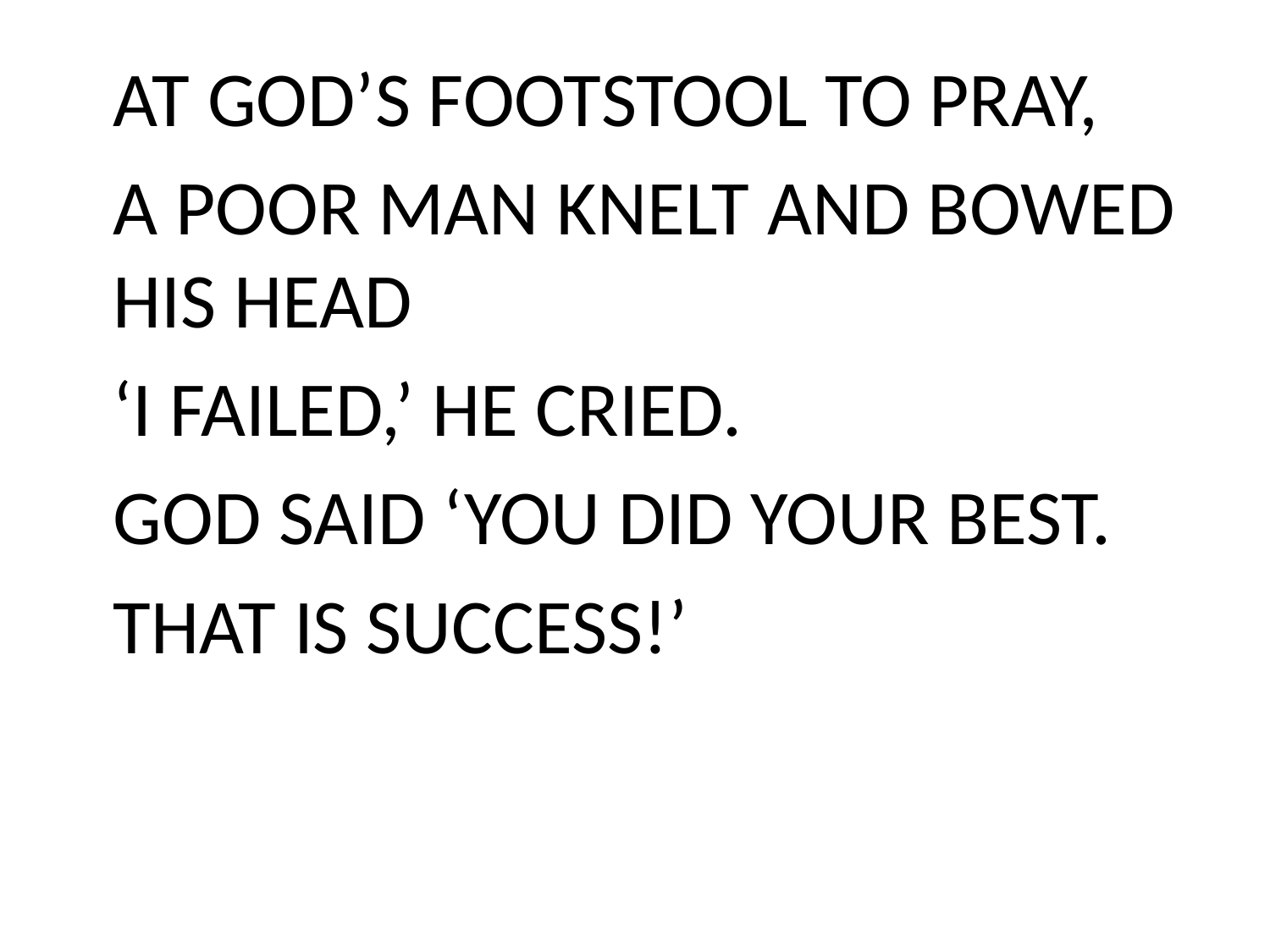

AT GOD’S FOOTSTOOL TO PRAY,
	A POOR MAN KNELT AND BOWED HIS HEAD
	‘I FAILED,’ HE CRIED.
	GOD SAID ‘YOU DID YOUR BEST.
	THAT IS SUCCESS!’